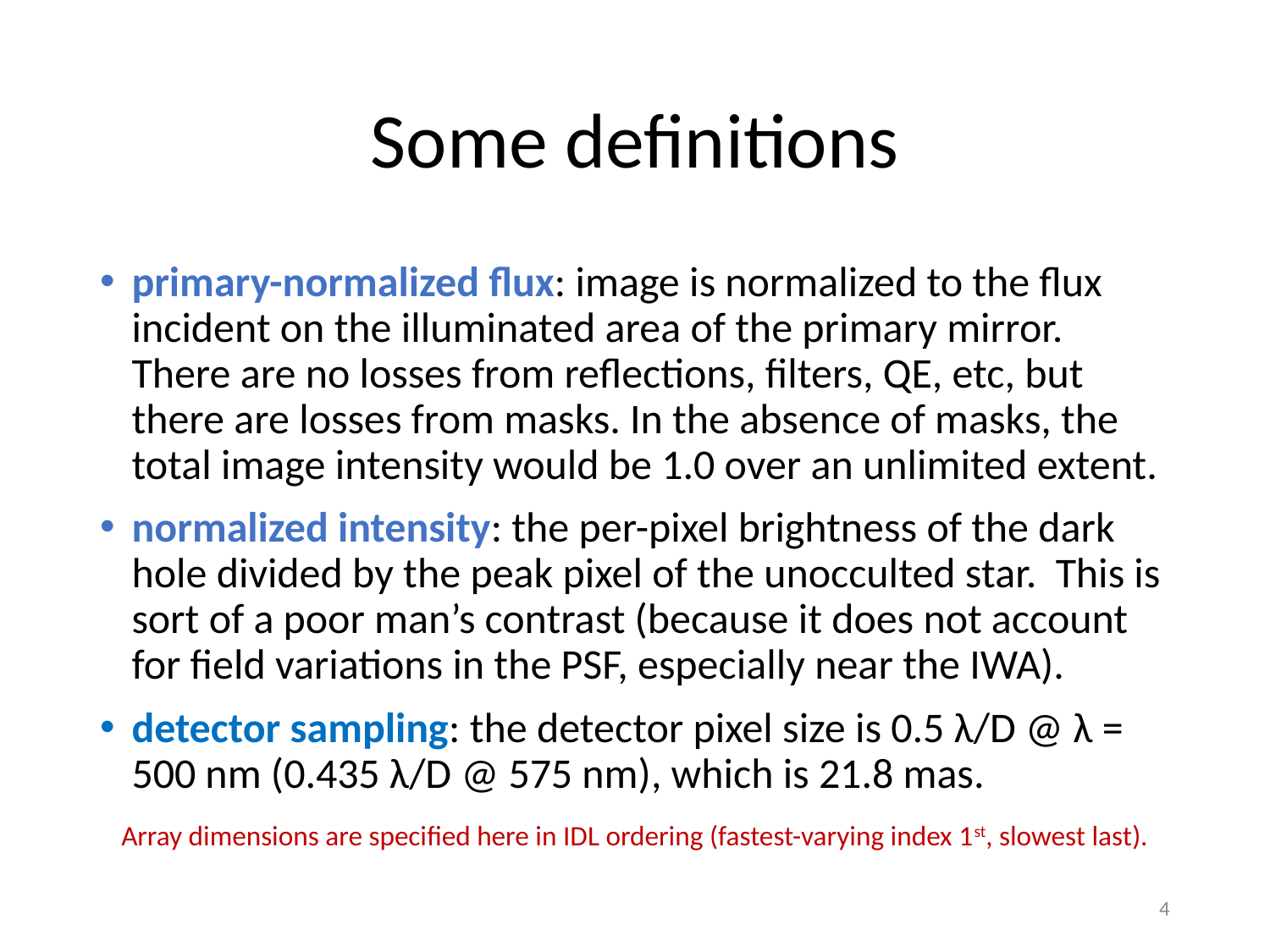

# Some definitions
primary-normalized flux: image is normalized to the flux incident on the illuminated area of the primary mirror. There are no losses from reflections, filters, QE, etc, but there are losses from masks. In the absence of masks, the total image intensity would be 1.0 over an unlimited extent.
normalized intensity: the per-pixel brightness of the dark hole divided by the peak pixel of the unocculted star.  This is sort of a poor man’s contrast (because it does not account for field variations in the PSF, especially near the IWA).
detector sampling: the detector pixel size is 0.5 λ/D @ λ = 500 nm (0.435 λ/D @ 575 nm), which is 21.8 mas.
Array dimensions are specified here in IDL ordering (fastest-varying index 1st, slowest last).
4